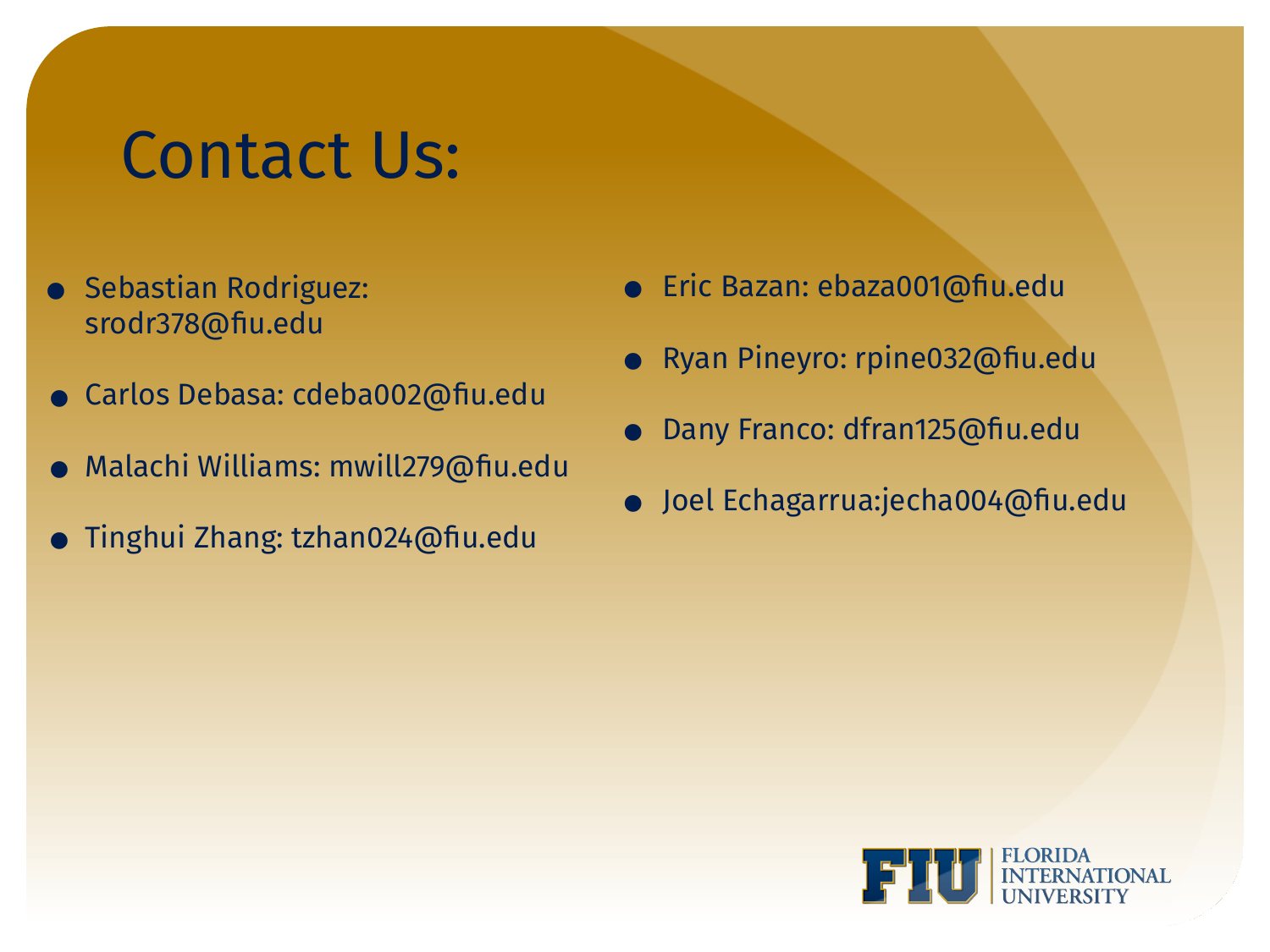

# Contact Us:
Eric Bazan: ebaza001@fiu.edu
Ryan Pineyro: rpine032@fiu.edu
Dany Franco: dfran125@fiu.edu
Joel Echagarrua:jecha004@fiu.edu

Sebastian Rodriguez: srodr378@fiu.edu
Carlos Debasa: cdeba002@fiu.edu
Malachi Williams: mwill279@fiu.edu
Tinghui Zhang: tzhan024@fiu.edu